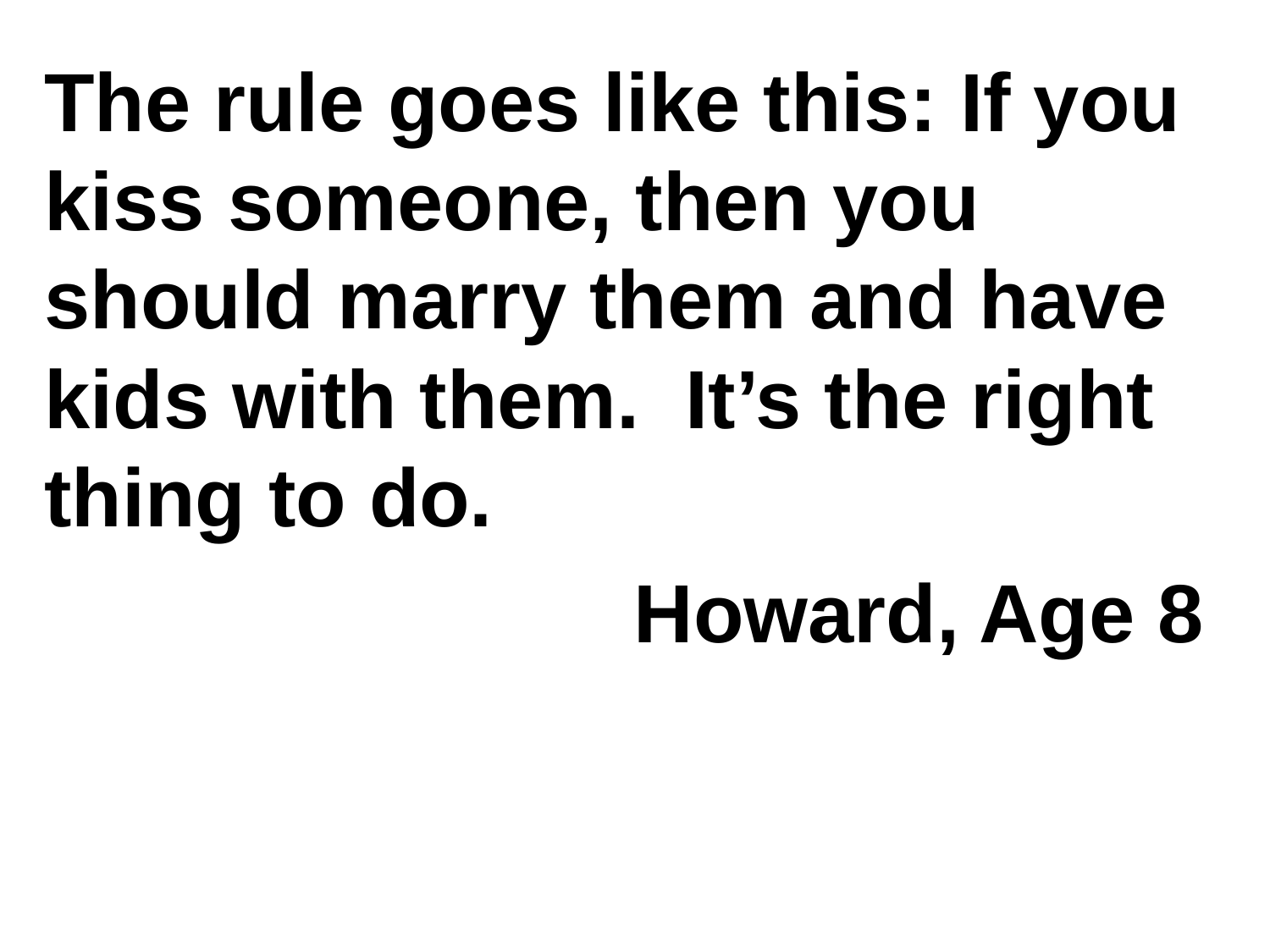

The rule goes like this: If you kiss someone, then you should marry them and have kids with them.  It’s the right thing to do.
Howard, Age 8